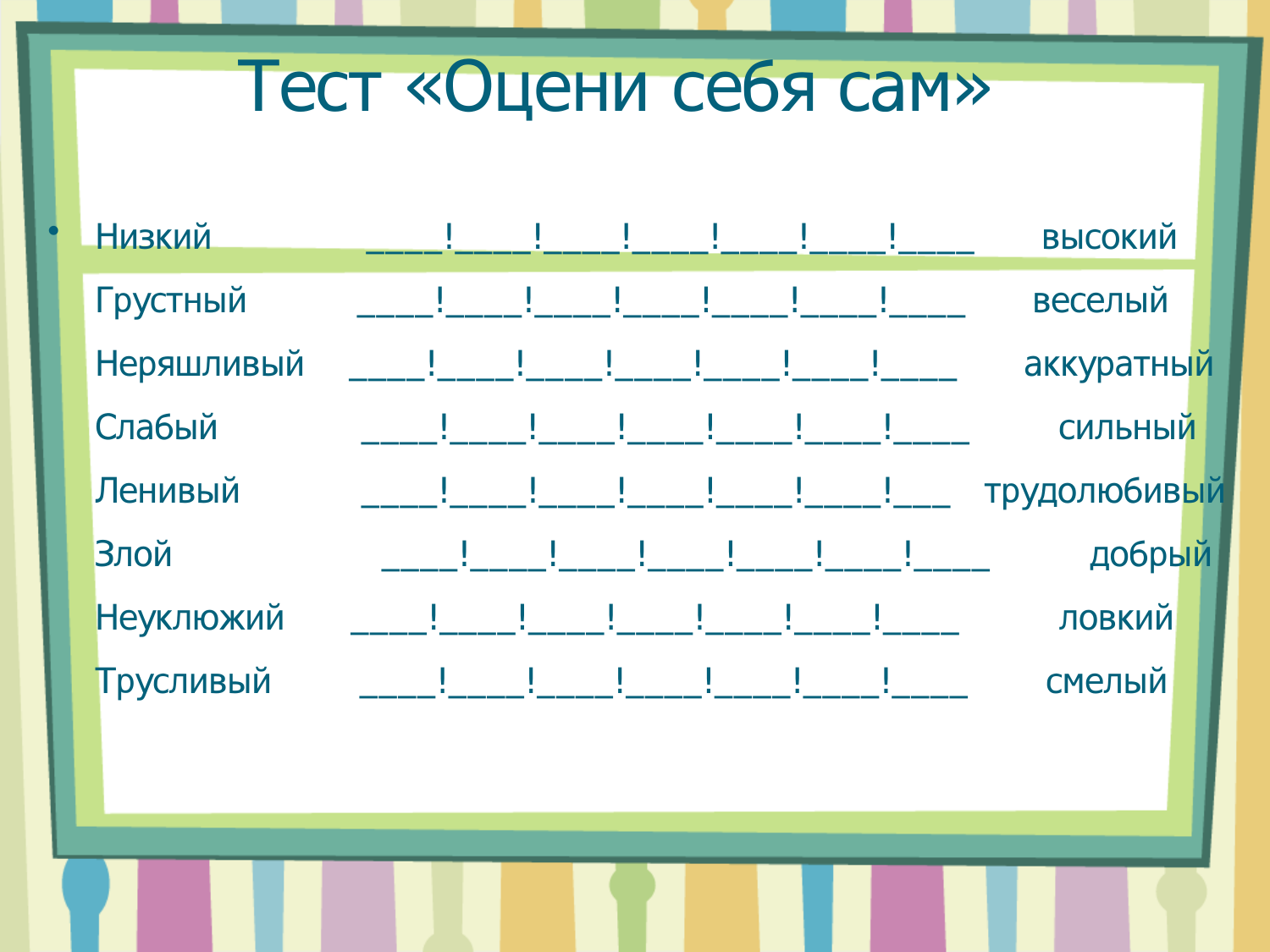

# Тест «Оцени себя сам»
Низкий              ____!____!____!____!____!____!____      высокий
Грустный          ____!____!____!____!____!____!____      веселый
Неряшливый    ____!____!____!____!____!____!____      аккуратный Слабый             ____!____!____!____!____!____!____        сильный
Ленивый           ____!____!____!____!____!____!___   трудолюбивый
Злой                   ____!____!____!____!____!____!____         добрый
Неуклюжий      ____!____!____!____!____!____!____         ловкий
Трусливый        ____!____!____!____!____!____!____       смелый